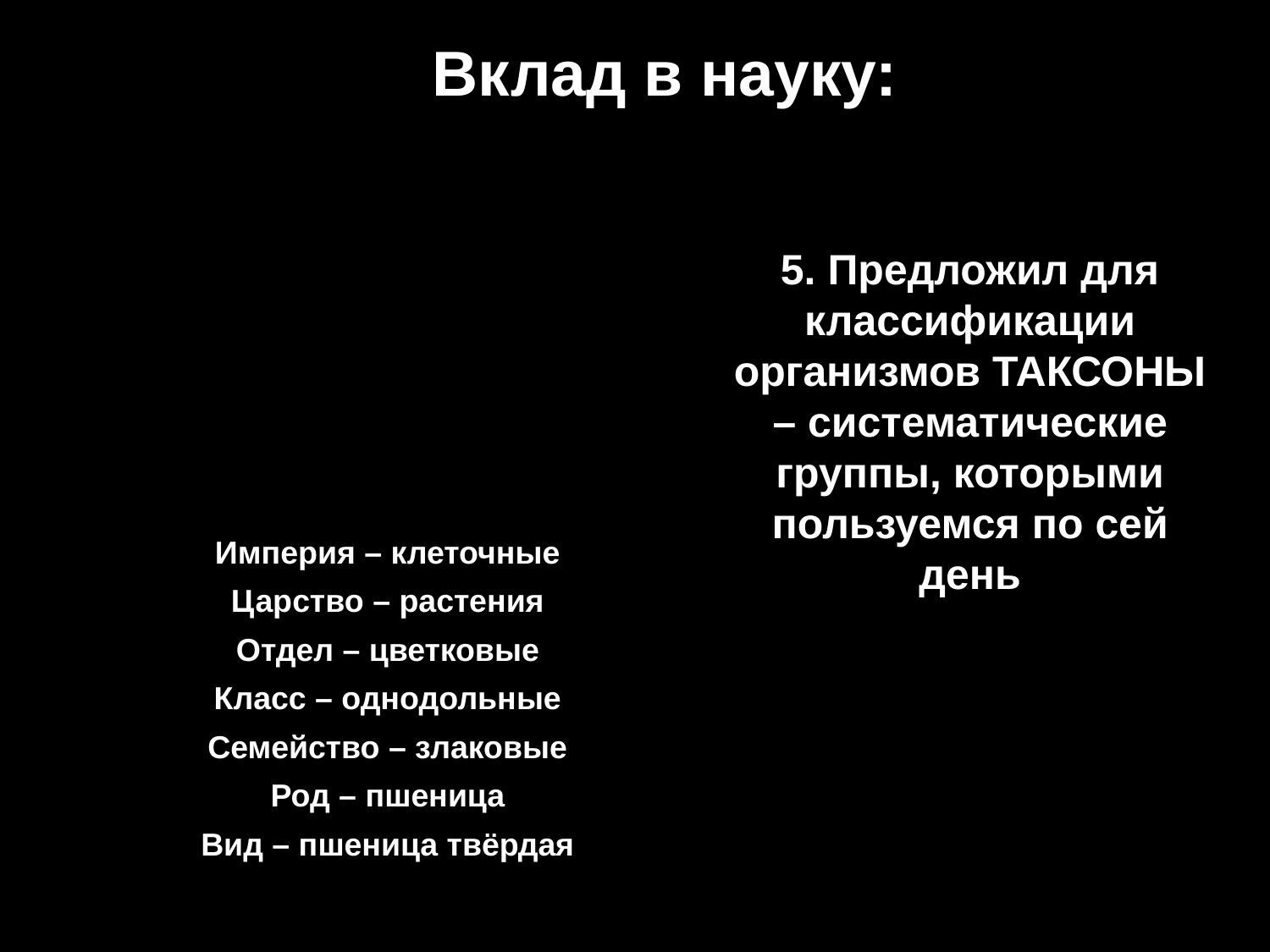

Вклад в науку:
5. Предложил для классификации организмов ТАКСОНЫ – систематические группы, которыми пользуемся по сей день
Империя – клеточные
Царство – растения
Отдел – цветковые
Класс – однодольные
Семейство – злаковые
Род – пшеница
Вид – пшеница твёрдая